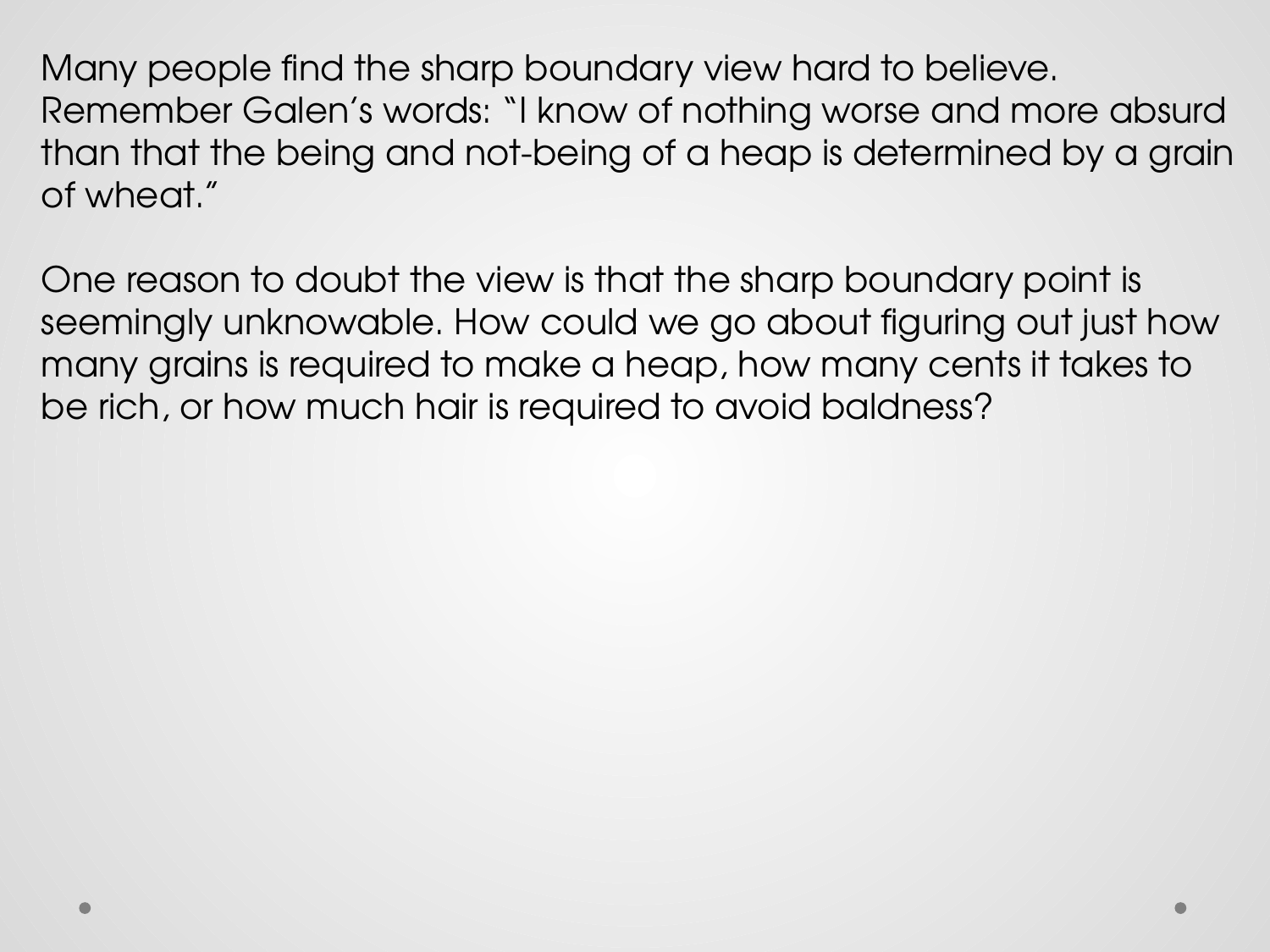

Many people find the sharp boundary view hard to believe. Remember Galen’s words: “I know of nothing worse and more absurd than that the being and not-being of a heap is determined by a grain of wheat.”

One reason to doubt the view is that the sharp boundary point is seemingly unknowable. How could we go about figuring out just how many grains is required to make a heap, how many cents it takes to be rich, or how much hair is required to avoid baldness?